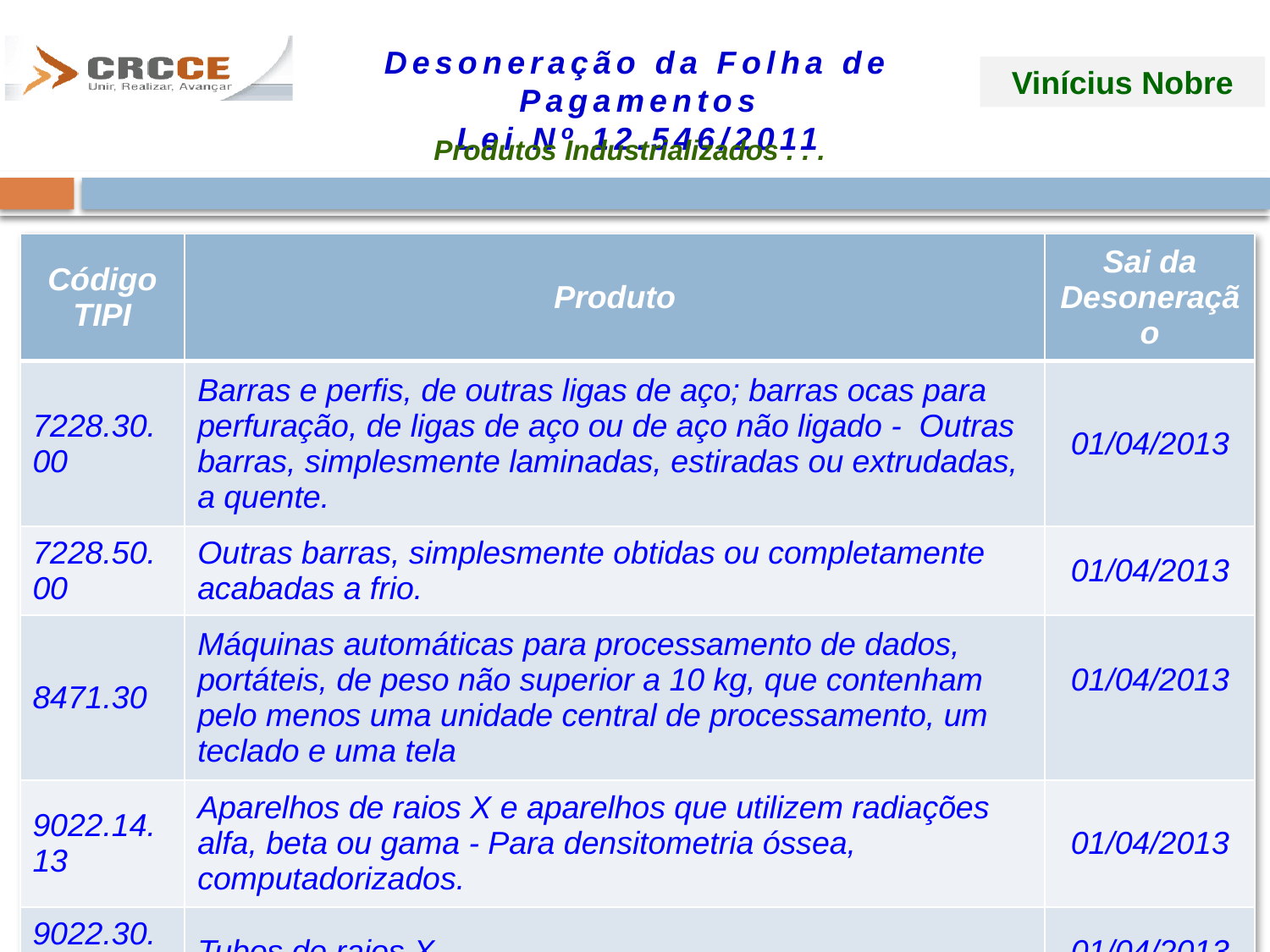

Produtos Industrializados . . .
| Código TIPI | Produto | Sai da Desoneração |
| --- | --- | --- |
| 7228.30.00 | Barras e perfis, de outras ligas de aço; barras ocas para perfuração, de ligas de aço ou de aço não ligado - Outras barras, simplesmente laminadas, estiradas ou extrudadas, a quente. | 01/04/2013 |
| 7228.50.00 | Outras barras, simplesmente obtidas ou completamente acabadas a frio. | 01/04/2013 |
| 8471.30 | Máquinas automáticas para processamento de dados, portáteis, de peso não superior a 10 kg, que contenham pelo menos uma unidade central de processamento, um teclado e uma tela | 01/04/2013 |
| 9022.14.13 | Aparelhos de raios X e aparelhos que utilizem radiações alfa, beta ou gama - Para densitometria óssea, computadorizados. | 01/04/2013 |
| 9022.30.00 | Tubos de raios X | 01/04/2013 |